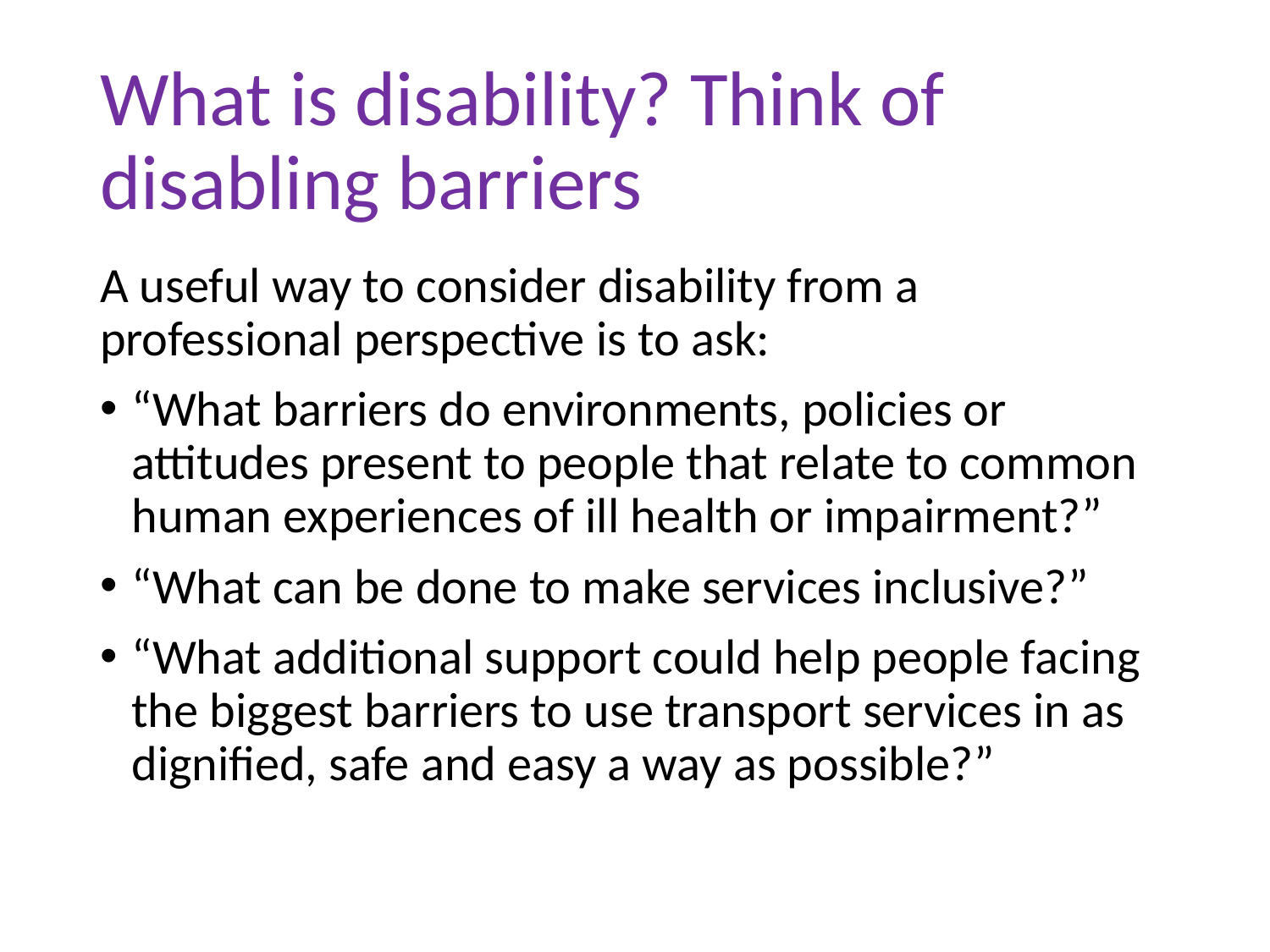

# What is disability? Think of disabling barriers
A useful way to consider disability from a professional perspective is to ask:
“What barriers do environments, policies or attitudes present to people that relate to common human experiences of ill health or impairment?”
“What can be done to make services inclusive?”
“What additional support could help people facing the biggest barriers to use transport services in as dignified, safe and easy a way as possible?”